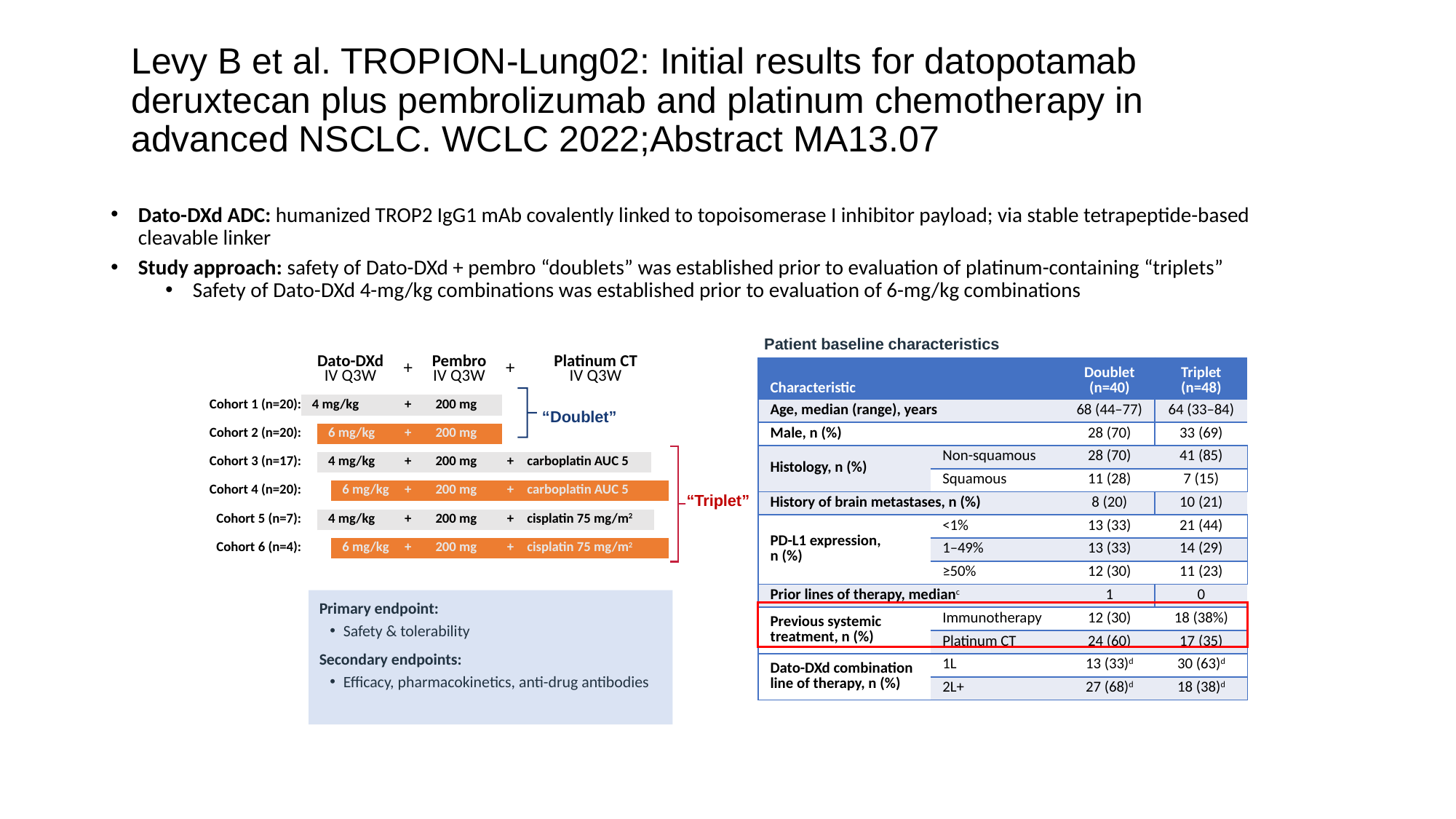

# Levy B et al. TROPION-Lung02: Initial results for datopotamab deruxtecan plus pembrolizumab and platinum chemotherapy in advanced NSCLC. WCLC 2022;Abstract MA13.07
Dato-DXd ADC: humanized TROP2 IgG1 mAb covalently linked to topoisomerase I inhibitor payload; via stable tetrapeptide-based cleavable linker
Study approach: safety of Dato-DXd + pembro “doublets” was established prior to evaluation of platinum-containing “triplets”
Safety of Dato-DXd 4-mg/kg combinations was established prior to evaluation of 6-mg/kg combinations

 Patient baseline characteristics
|  | Dato-DXd IV Q3W |  |  | + | Pembro IV Q3W | + | Platinum CT IV Q3W |  |
| --- | --- | --- | --- | --- | --- | --- | --- | --- |
| Cohort 1 (n=20): | 4 mg/kg |  |  | + | 200 mg |  |  |  |
| Cohort 2 (n=20): |  | 6 mg/kg |  | + | 200 mg |  |  |  |
| Cohort 3 (n=17): |  | 4 mg/kg |  | + | 200 mg | + | carboplatin AUC 5 |  |
| Cohort 4 (n=20): |  |  | 6 mg/kg | + | 200 mg | + | carboplatin AUC 5 |  |
| Cohort 5 (n=7): |  | 4 mg/kg |  | + | 200 mg | + | cisplatin 75 mg/m2 |  |
| Cohort 6 (n=4): |  |  | 6 mg/kg | + | 200 mg | + | cisplatin 75 mg/m2 |  |
| Characteristic |  | Doublet (n=40) | Triplet (n=48) |
| --- | --- | --- | --- |
| Age, median (range), years |  | 68 (44–77) | 64 (33–84) |
| Male, n (%) |  | 28 (70) | 33 (69) |
| Histology, n (%) | Non-squamous | 28 (70) | 41 (85) |
|  | Squamous | 11 (28) | 7 (15) |
| History of brain metastases, n (%) |  | 8 (20) | 10 (21) |
| PD-L1 expression, n (%) | <1% | 13 (33) | 21 (44) |
|  | 1–49% | 13 (33) | 14 (29) |
|  | ≥50% | 12 (30) | 11 (23) |
| Prior lines of therapy, medianc |  | 1 | 0 |
| Previous systemic treatment, n (%) | Immunotherapy | 12 (30) | 18 (38%) |
|  | Platinum CT | 24 (60) | 17 (35) |
| Dato-DXd combination line of therapy, n (%) | 1L | 13 (33)d | 30 (63)d |
|  | 2L+ | 27 (68)d | 18 (38)d |

“Doublet”

“Triplet”
Primary endpoint:
Safety & tolerability
Secondary endpoints:
Efficacy, pharmacokinetics, anti-drug antibodies